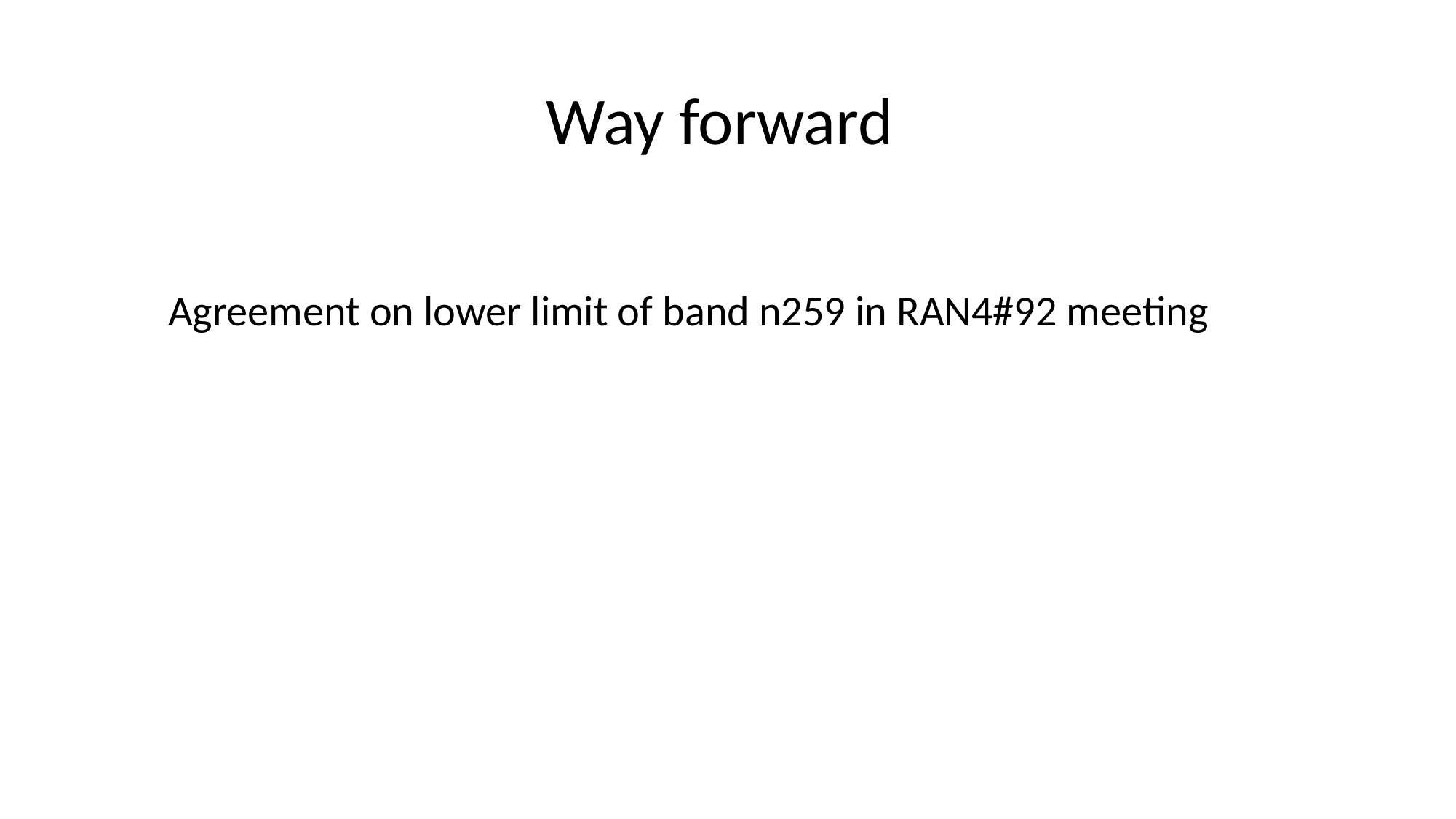

# Way forward

             Agreement on lower limit of band n259 in RAN4#92 meeting